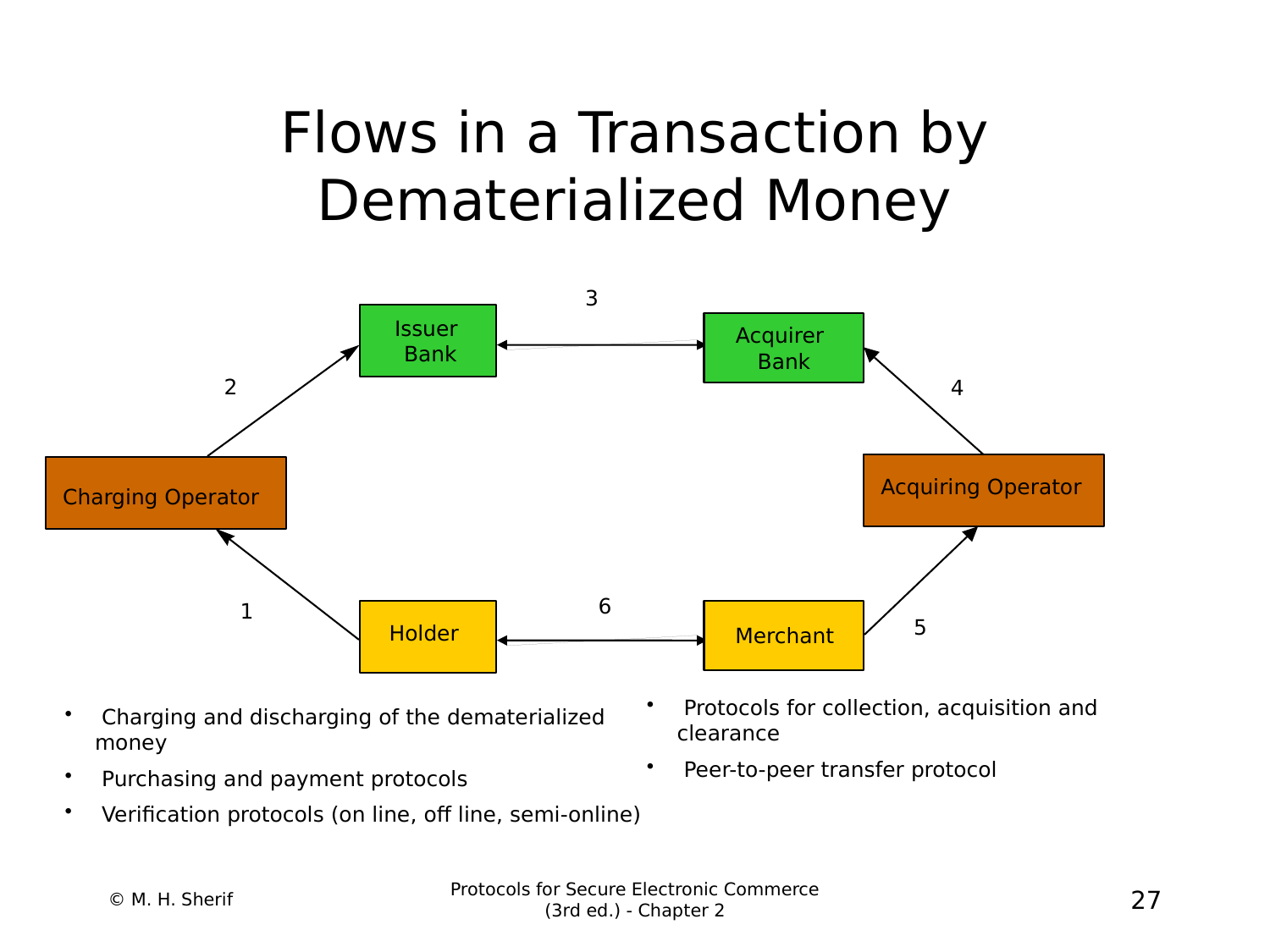

# Flows in a Transaction by Dematerialized Money
3

Issuer

Acquirer
Bank

Bank

2
4

Acquiring Operator
Charging Operator

6
1

5
Holder
Merchant

 Protocols for collection, acquisition and clearance
 Peer-to-peer transfer protocol
 Charging and discharging of the dematerialized money
 Purchasing and payment protocols
 Verification protocols (on line, off line, semi-online)
© M. H. Sherif
Protocols for Secure Electronic Commerce (3rd ed.) - Chapter 2
27